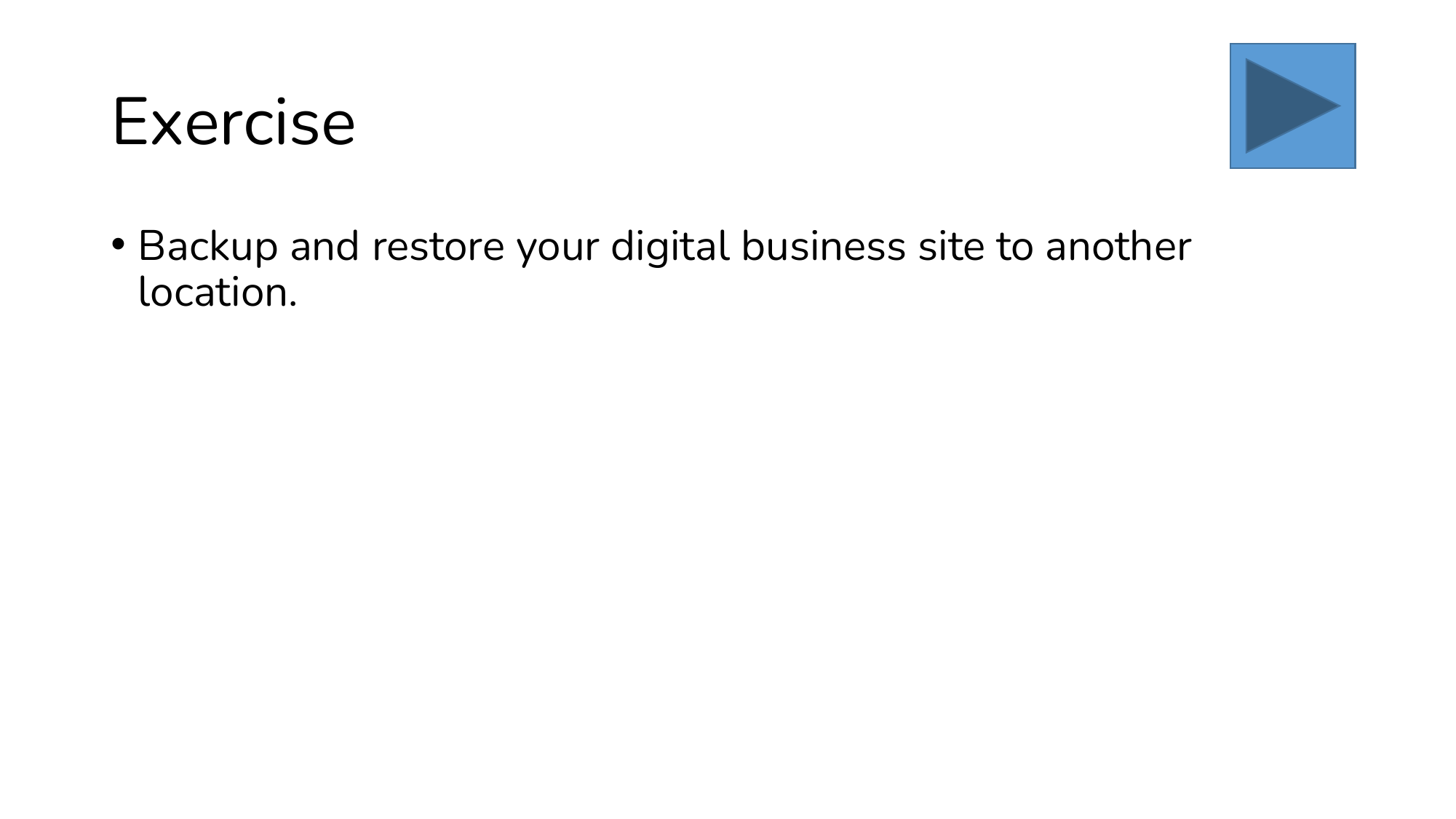

# Exercise

Backup and restore your digital business site to another location.